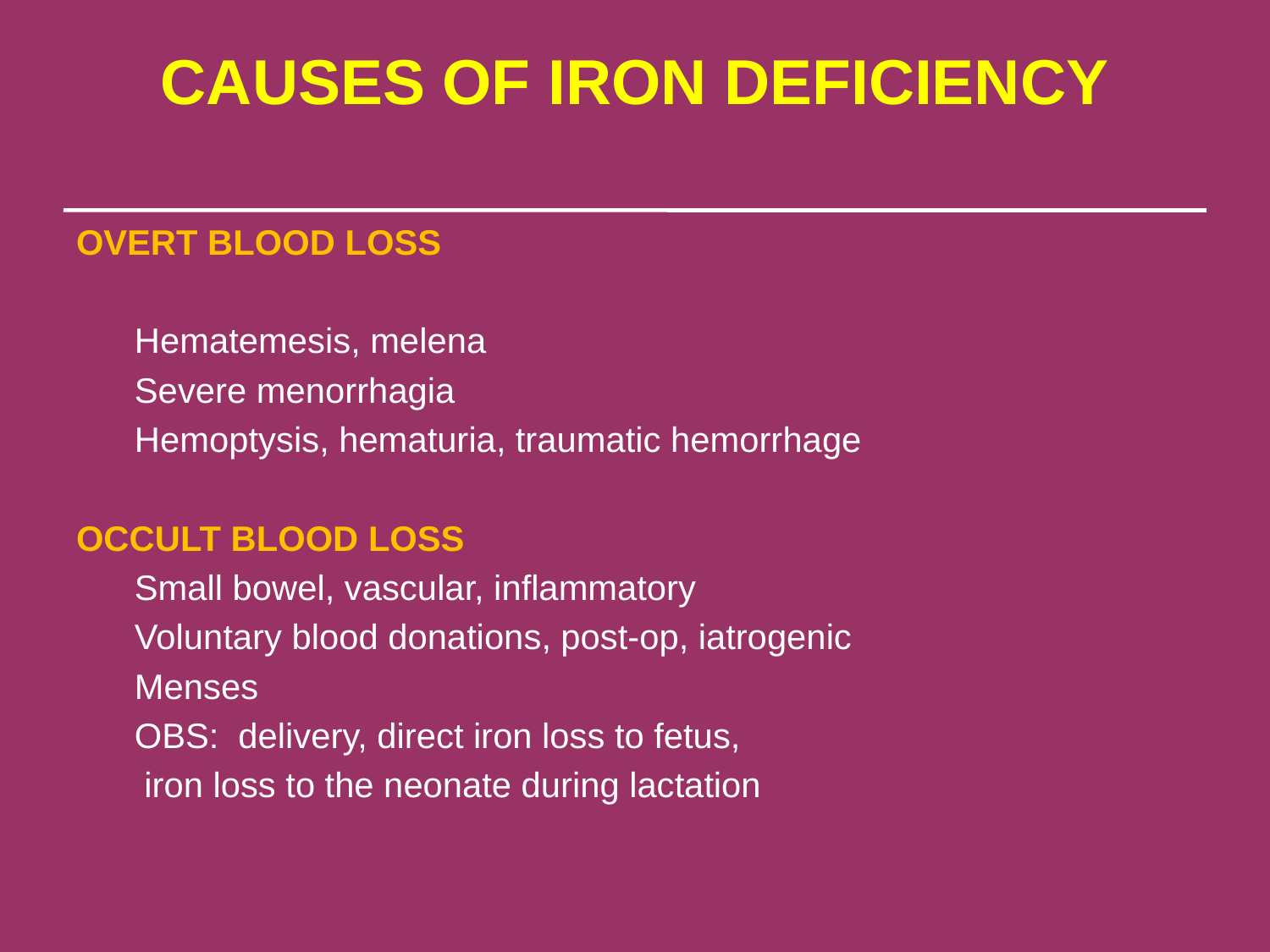

# CAUSES OF IRON DEFICIENCY

OVERT BLOOD LOSS

      Hematemesis, melena
      Severe menorrhagia
      Hemoptysis, hematuria, traumatic hemorrhage

OCCULT BLOOD LOSS
      Small bowel, vascular, inflammatory
      Voluntary blood donations, post-op, iatrogenic
      Menses
      OBS:  delivery, direct iron loss to fetus,
       iron loss to the neonate during lactation